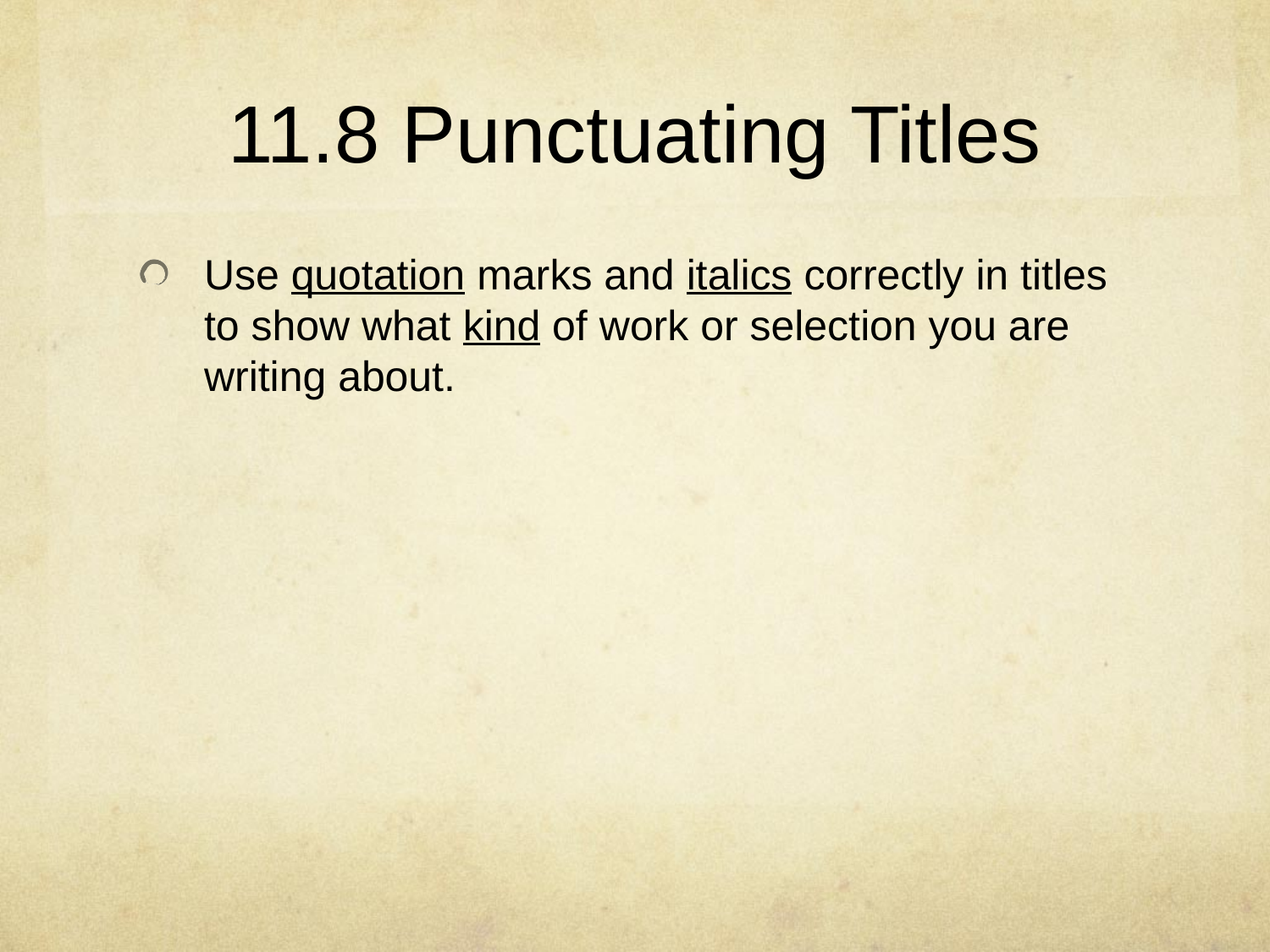

# 11.8 Punctuating Titles
Use quotation marks and italics correctly in titles to show what kind of work or selection you are writing about.